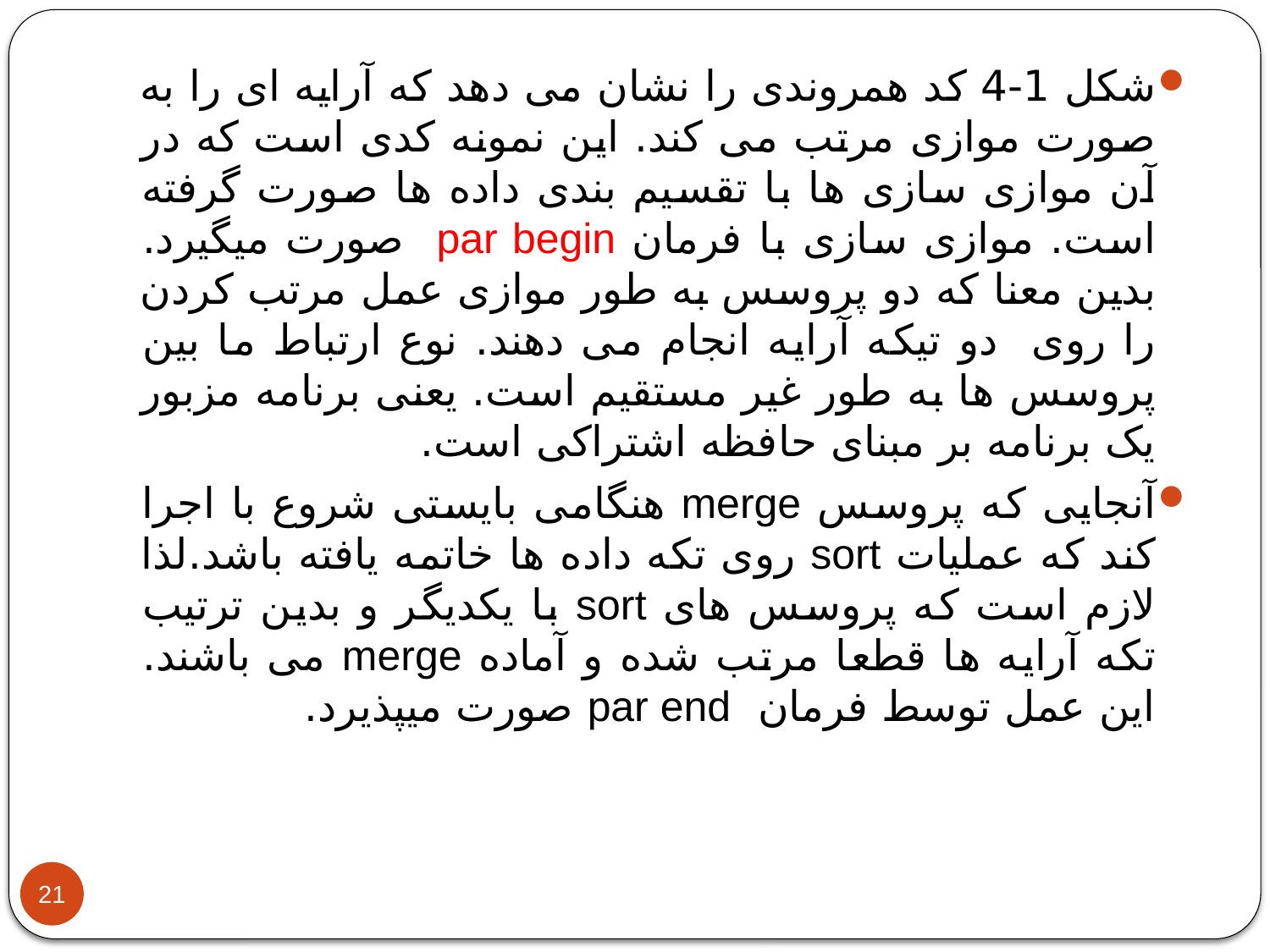

شکل 1-4 کد همروندی را نشان می دهد که آرایه ای را به صورت موازی مرتب می کند. این نمونه کدی است که در آن موازی سازی ها با تقسیم بندی داده ها صورت گرفته است. موازی سازی با فرمان par begin  صورت میگیرد. بدین معنا که دو پروسس به طور موازی عمل مرتب کردن را روی  دو تیکه آرایه انجام می دهند. نوع ارتباط ما بین پروسس ها به طور غیر مستقیم است. یعنی برنامه مزبور یک برنامه بر مبنای حافظه اشتراکی است.
آنجایی که پروسس merge هنگامی بایستی شروع با اجرا کند که عملیات sort روی تکه داده ها خاتمه یافته باشد.لذا لازم است که پروسس های sort با یکدیگر و بدین ترتیب تکه آرایه ها قطعا مرتب شده و آماده merge می باشند. این عمل توسط فرمان  par end صورت میپذیرد.
21